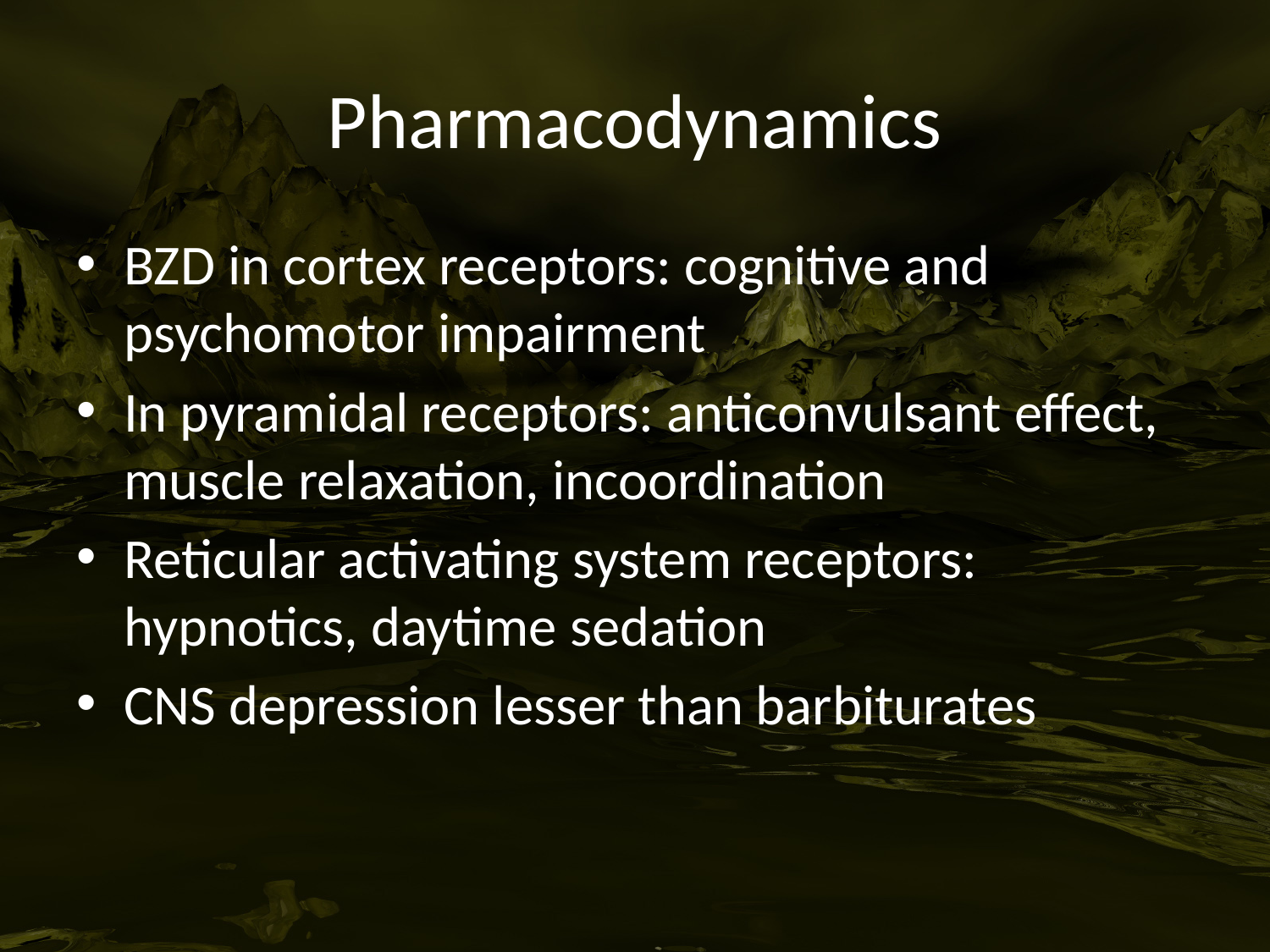

# Pharmacodynamics
BZD in cortex receptors: cognitive and psychomotor impairment
In pyramidal receptors: anticonvulsant effect, muscle relaxation, incoordination
Reticular activating system receptors: hypnotics, daytime sedation
CNS depression lesser than barbiturates